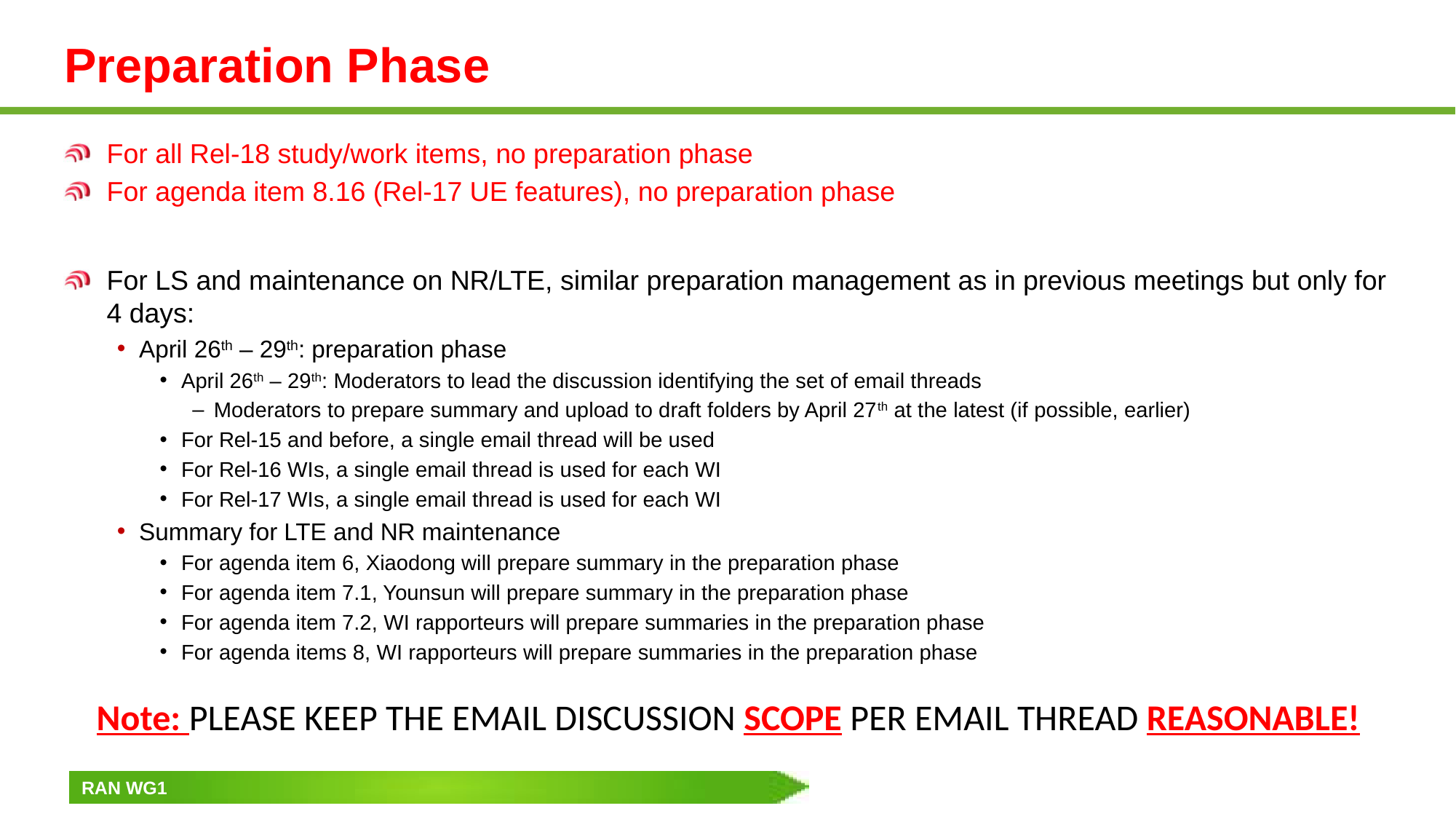

# Preparation Phase
For all Rel-18 study/work items, no preparation phase
For agenda item 8.16 (Rel-17 UE features), no preparation phase

For LS and maintenance on NR/LTE, similar preparation management as in previous meetings but only for 4 days:
April 26th – 29th: preparation phase
April 26th – 29th: Moderators to lead the discussion identifying the set of email threads
Moderators to prepare summary and upload to draft folders by April 27th at the latest (if possible, earlier)
For Rel-15 and before, a single email thread will be used
For Rel-16 WIs, a single email thread is used for each WI
For Rel-17 WIs, a single email thread is used for each WI
Summary for LTE and NR maintenance
For agenda item 6, Xiaodong will prepare summary in the preparation phase
For agenda item 7.1, Younsun will prepare summary in the preparation phase
For agenda item 7.2, WI rapporteurs will prepare summaries in the preparation phase
For agenda items 8, WI rapporteurs will prepare summaries in the preparation phase

Note: PLEASE KEEP THE EMAIL DISCUSSION SCOPE PER EMAIL THREAD REASONABLE!